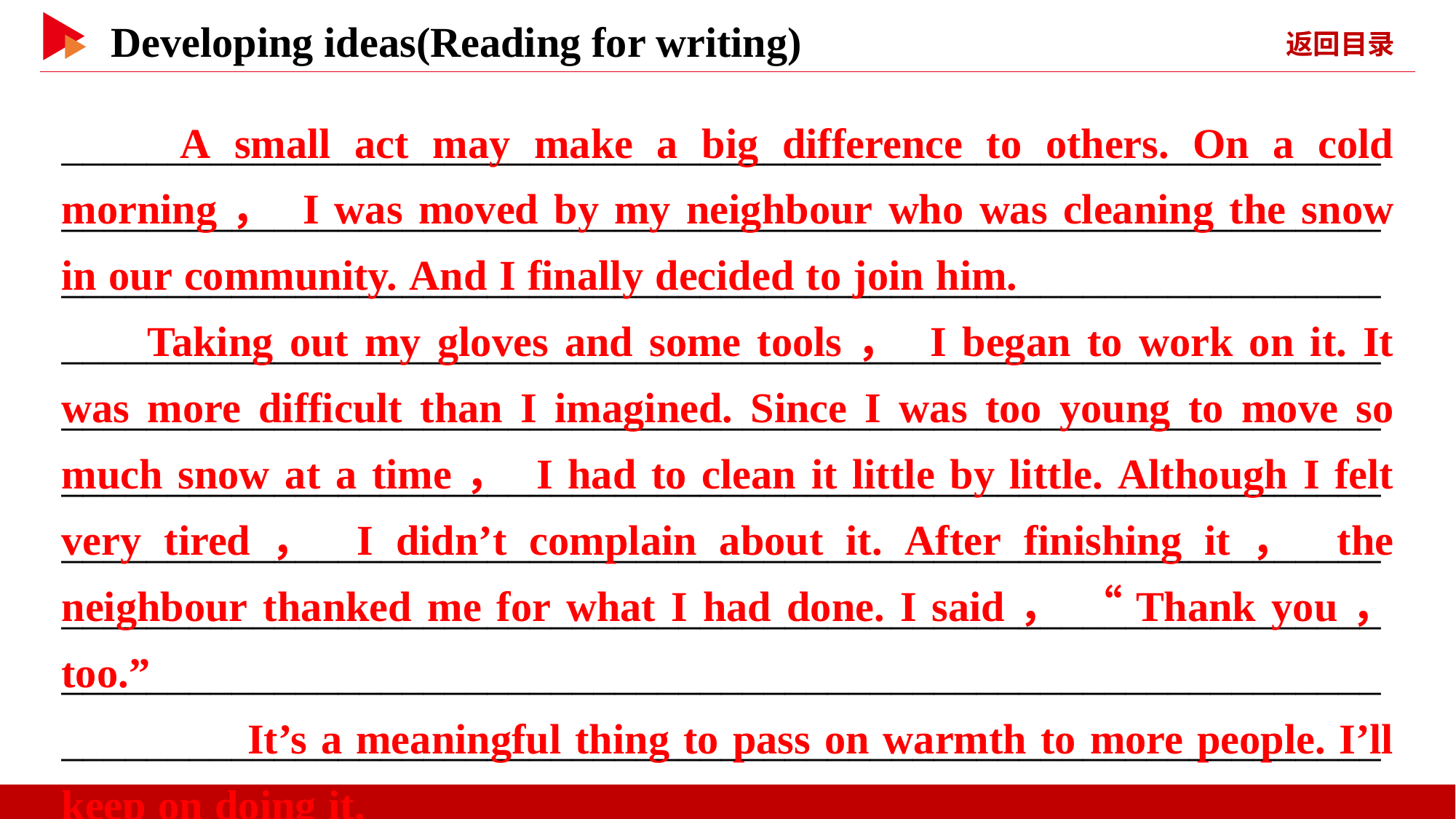

A small act may make a big difference to others. On a cold morning， I was moved by my neighbour who was cleaning the snow in our community. And I finally decided to join him.
Taking out my gloves and some tools， I began to work on it. It was more difficult than I imagined. Since I was too young to move so much snow at a time， I had to clean it little by little. Although I felt very tired， I didn’t complain about it. After finishing it， the neighbour thanked me for what I had done. I said， “Thank you， too.”
        It’s a meaningful thing to pass on warmth to more people. I’ll keep on doing it.
____________________________________________________________________________________________________________________________________________________________________________________________________________________________________________________________________________________________________________________________________________________________________________________________________________________________________________________________________________________________________________________________________________________________________________________________________________________________________________